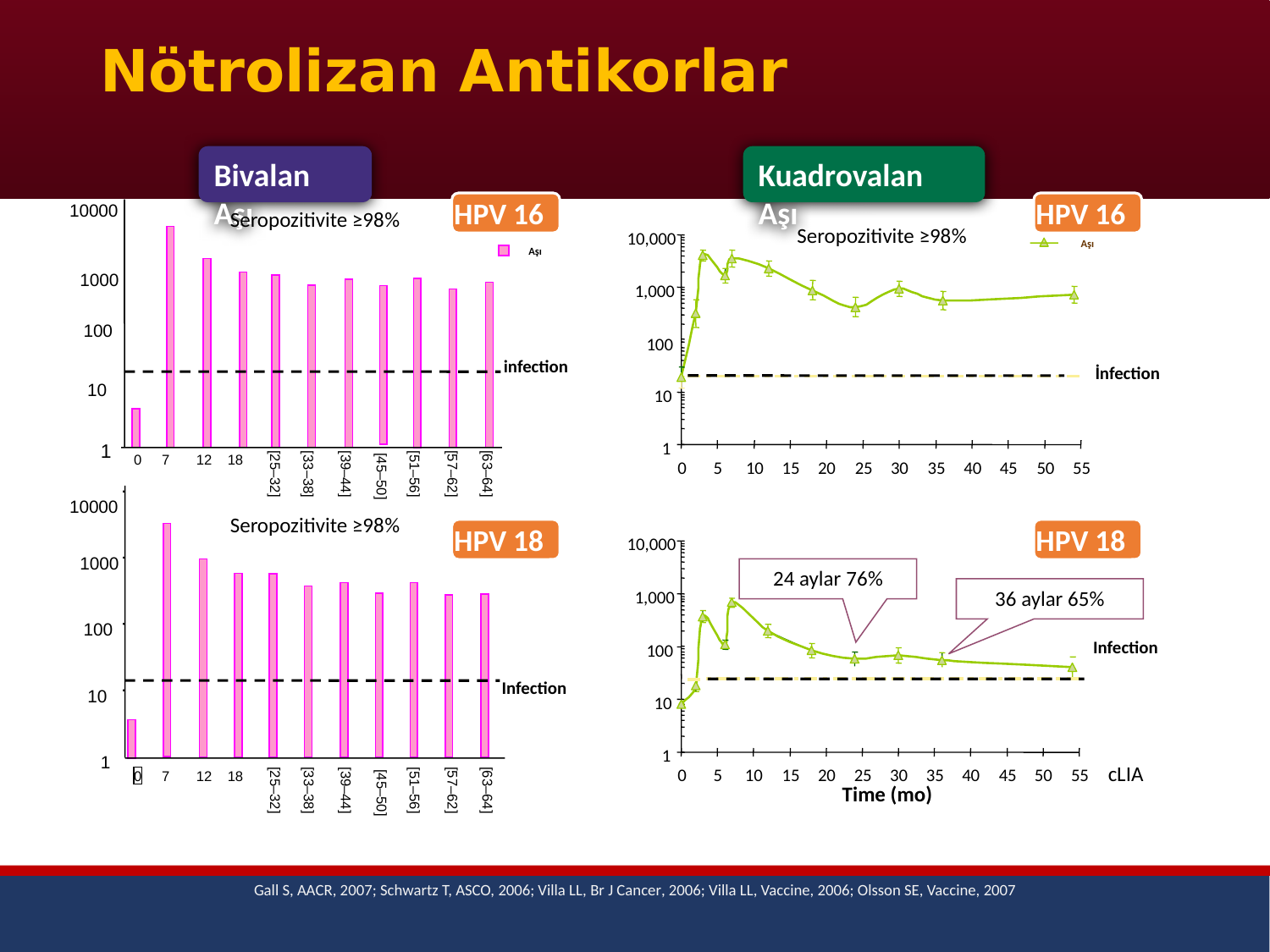

# Nötrolizan Antikorlar
Bivalan Aşı
Kuadrovalan Aşı
HPV 16
HPV 16
10000

Seropozitivite ≥98%

Seropozitivite ≥98%

10,000
Aşı

Aşı

1000

1,000

100

100

infection

İnfection

10

10

1
1

0
7
12
18
0
5
10
15
20
25
30
35
40
45
50
55
[25–32]
[39–44]
[51–56]
[57–62]
[63–64]
[33–38]
[45–50]

10000
Seropozitivite ≥98%
HPV 18
HPV 18

10,000

1000

24 aylar 76%

36 aylar 65%

1,000

100

Infection

100

Infection

10

10

1

1

cLIA

0
5
10
15
20
25
30
35
40
45
50
55
0
7
12
18
Time (mo)
[25–32]
[33–38]
[39–44]
[51–56]
[57–62]
[63–64]
[45–50]
Gall S, AACR, 2007; Schwartz T, ASCO, 2006; Villa LL, Br J Cancer, 2006; Villa LL, Vaccine, 2006; Olsson SE, Vaccine, 2007